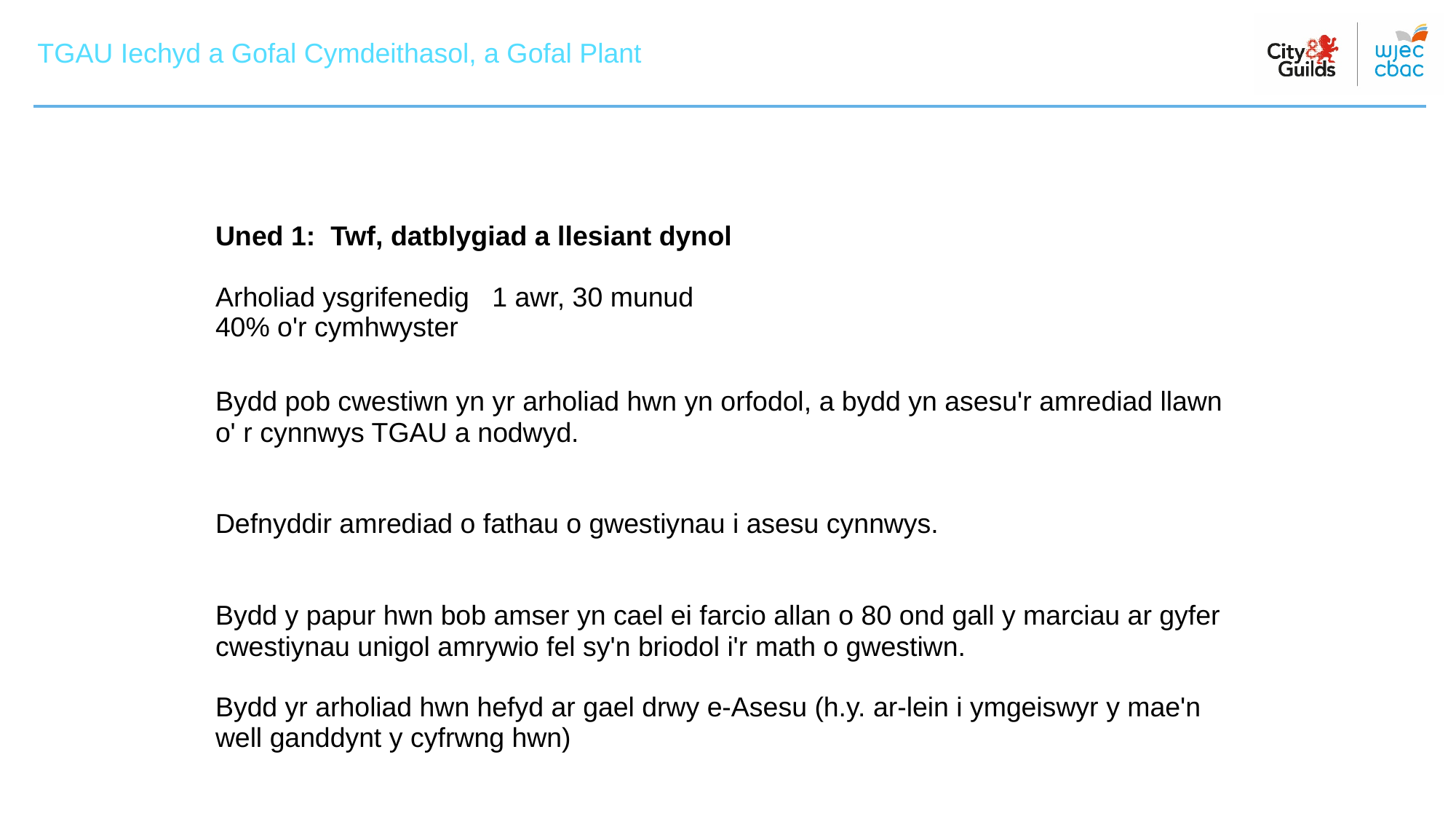

TGAU Iechyd a Gofal Cymdeithasol, a Gofal Plant

TGAU Iechyd a Gofal Cymdeithasol, a Gofal Plant
| Uned 1: Twf, datblygiad a llesiant dynol Arholiad ysgrifenedig 1 awr, 30 munud 40% o'r cymhwyster |
| --- |
| Bydd pob cwestiwn yn yr arholiad hwn yn orfodol, a bydd yn asesu'r amrediad llawn o' r cynnwys TGAU a nodwyd.   Defnyddir amrediad o fathau o gwestiynau i asesu cynnwys. Bydd y papur hwn bob amser yn cael ei farcio allan o 80 ond gall y marciau ar gyfer cwestiynau unigol amrywio fel sy'n briodol i'r math o gwestiwn. Bydd yr arholiad hwn hefyd ar gael drwy e-Asesu (h.y. ar-lein i ymgeiswyr y mae'n well ganddynt y cyfrwng hwn) |